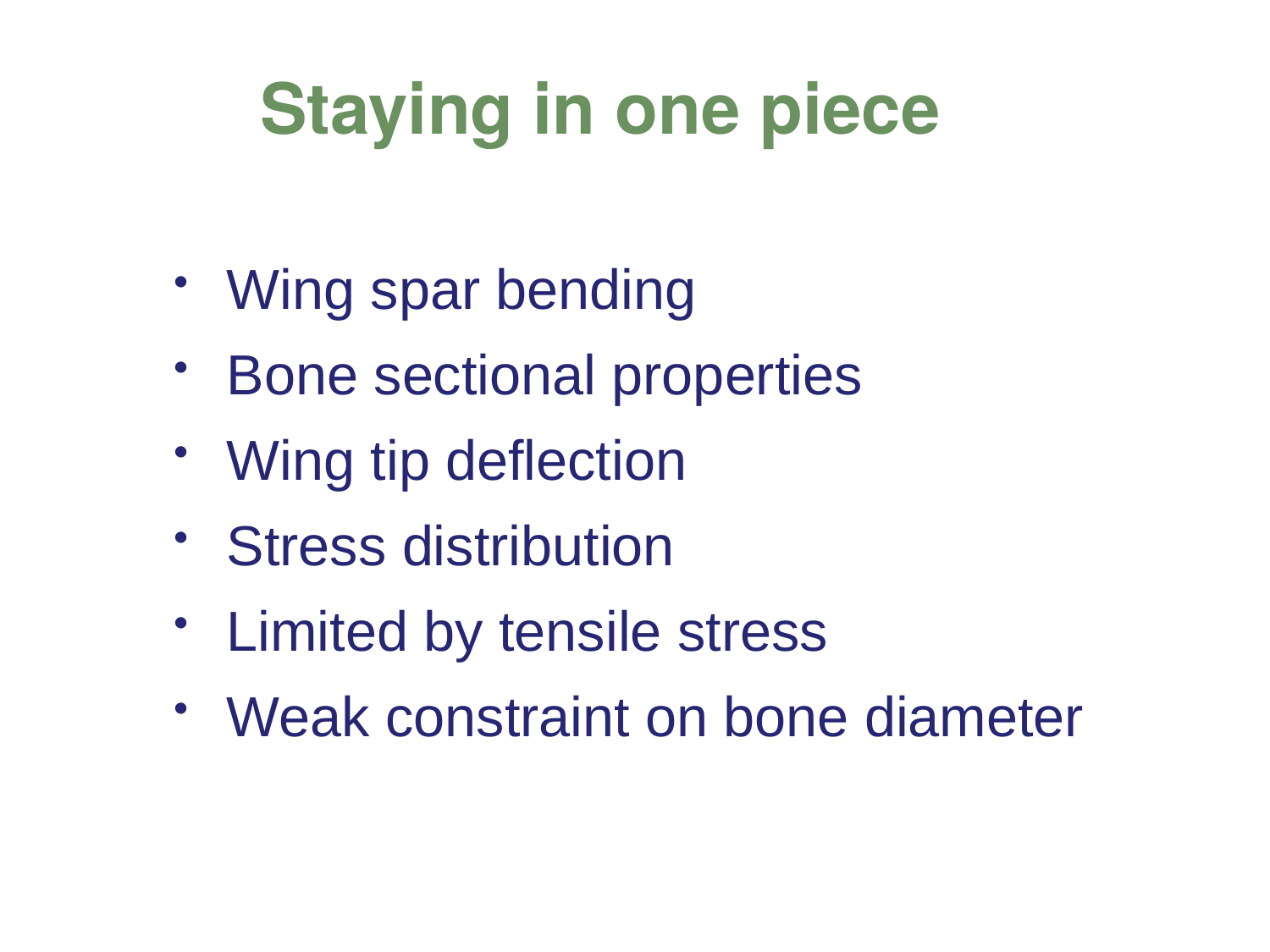

# Staying in one piece
Wing spar bending
Bone sectional properties
Wing tip deflection
Stress distribution
Limited by tensile stress
Weak constraint on bone diameter